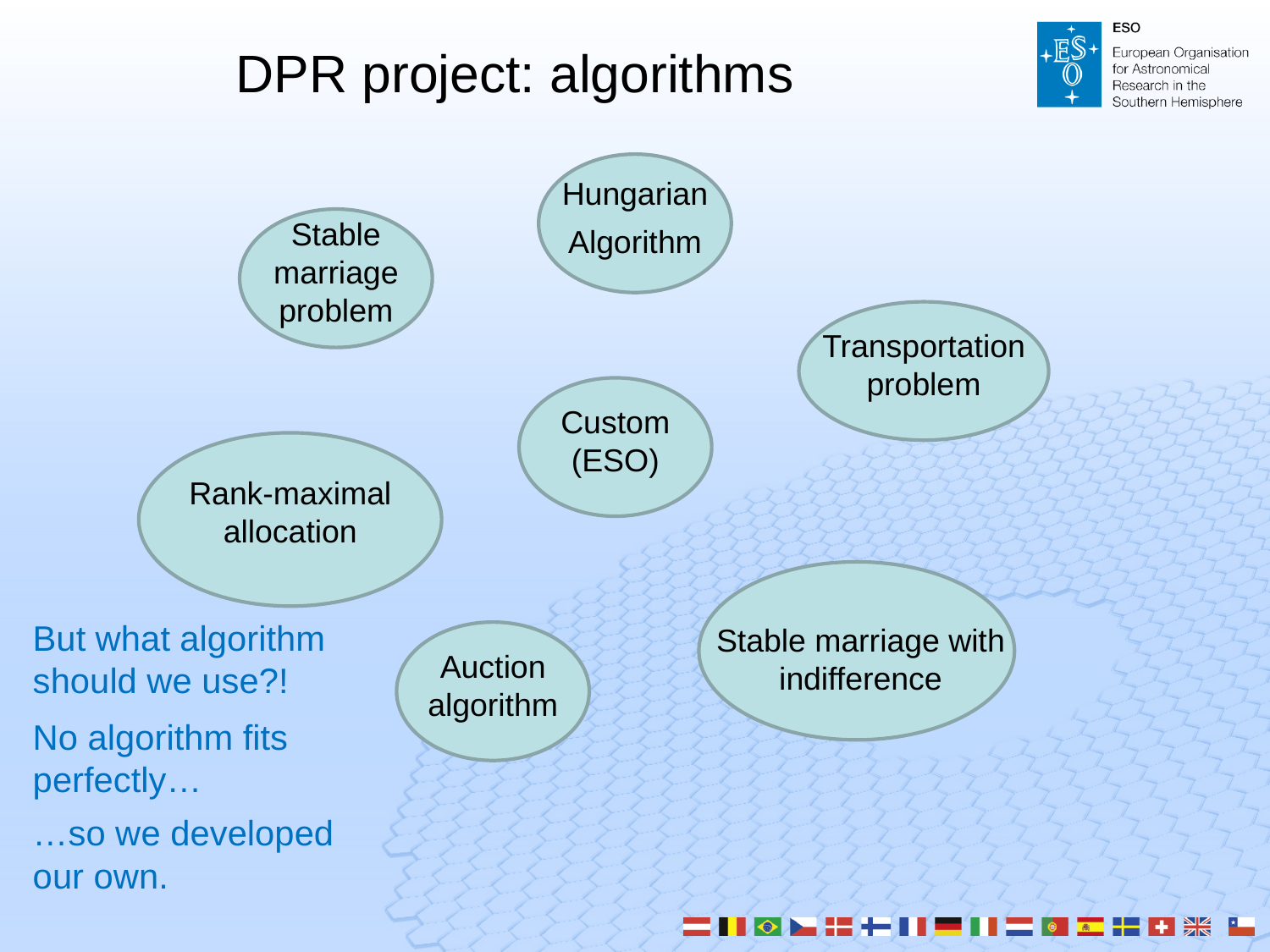

# DPR project: algorithms

Hungarian
Algorithm

Stable marriage problem

Transportation problem

Custom (ESO)

Rank-maximal allocation

Stable marriage with indifference

But what algorithm should we use?!

Auction algorithm
No algorithm fits perfectly…
…so we developed our own.